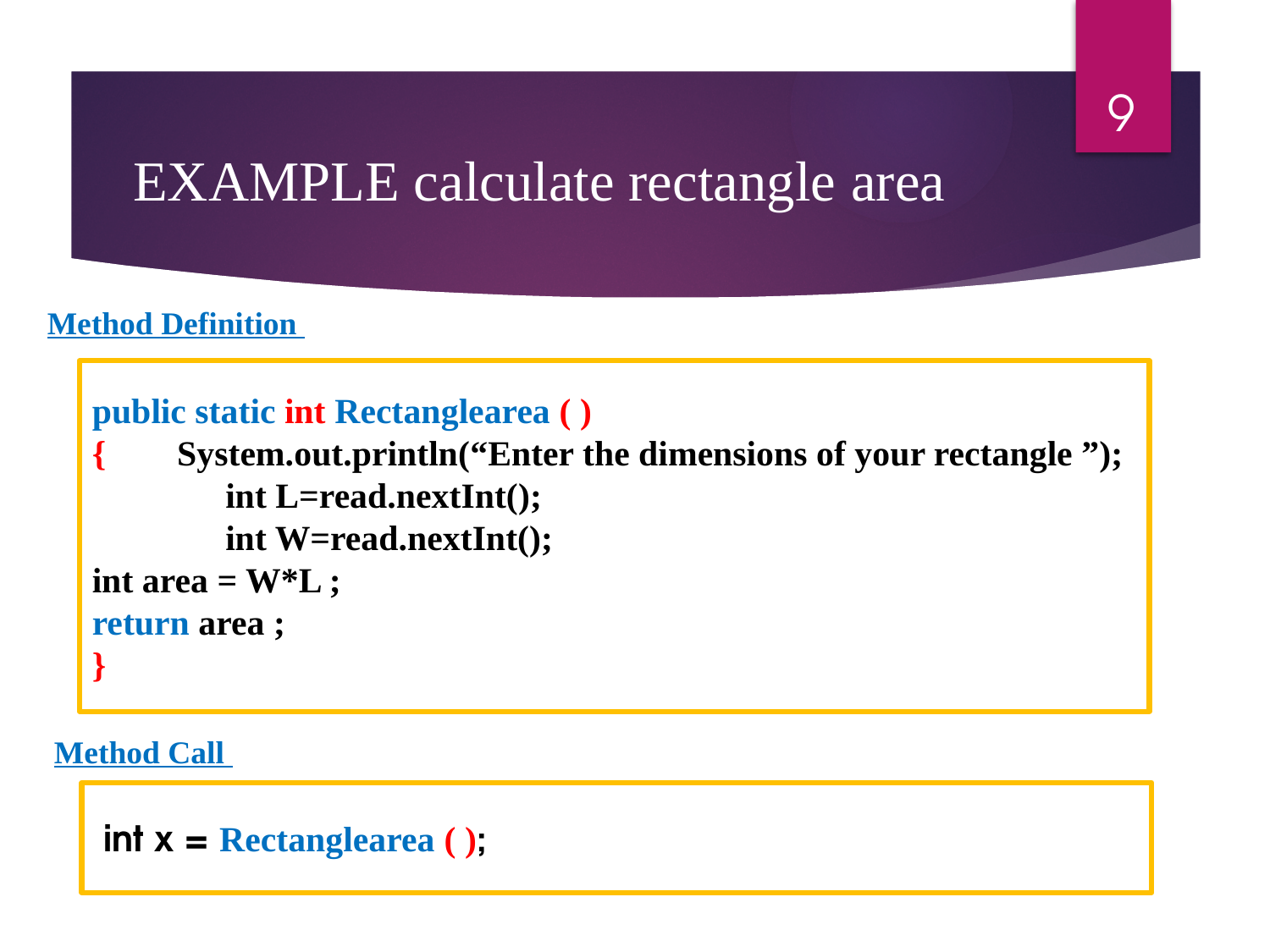

9
# EXAMPLE calculate rectangle area
Method Definition
public static int Rectanglearea ( )
{        System.out.println(“Enter the dimensions of your rectangle ”);
               int L=read.nextInt();
               int W=read.nextInt();
int area = W*L ;
return area ;
}
Method Call
 int x = Rectanglearea ( );